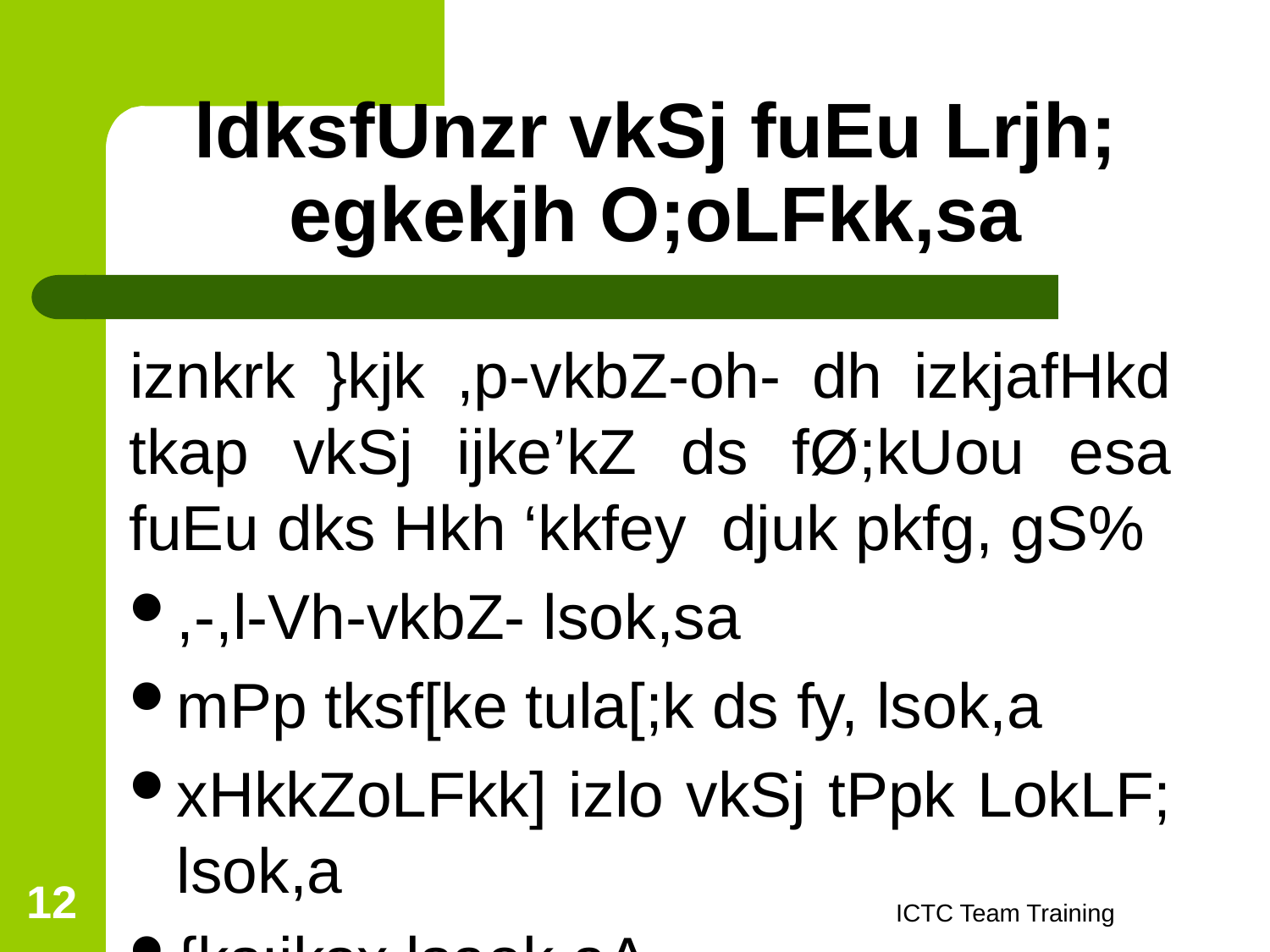

# ldksfUnzr vkSj fuEu Lrjh; egkekjh O;oLFkk,sa
iznkrk }kjk ,p-vkbZ-oh- dh izkjafHkd tkap vkSj ijke’kZ ds fØ;kUou esa fuEu dks Hkh ‘kkfey  djuk pkfg, gS%
,-,l-Vh-vkbZ- lsok,sa
mPp tksf[ke tula[;k ds fy, lsok,a
xHkkZoLFkk] izlo vkSj tPpk LokLF; lsok,a
{ks;jksx lsaok,aA
12
ICTC Team Training